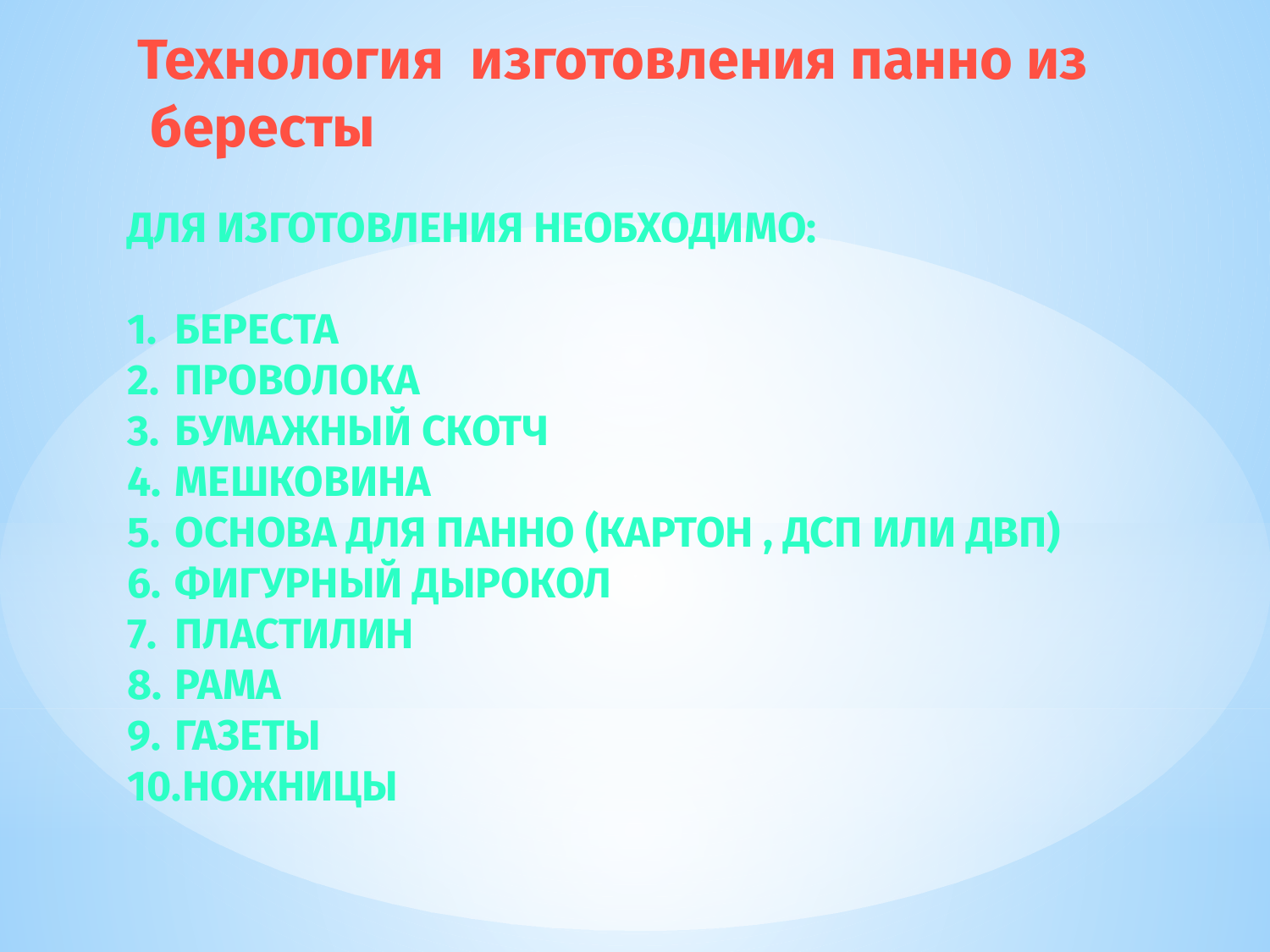

Технология  изготовления панно из      бересты

Для изготовления необходимо:

Береста
Проволока
Бумажный скотч
Мешковина
Основа для панно (картон , ДСП или ДВП)
Фигурный дырокол
Пластилин
Рама
Газеты
ножницы